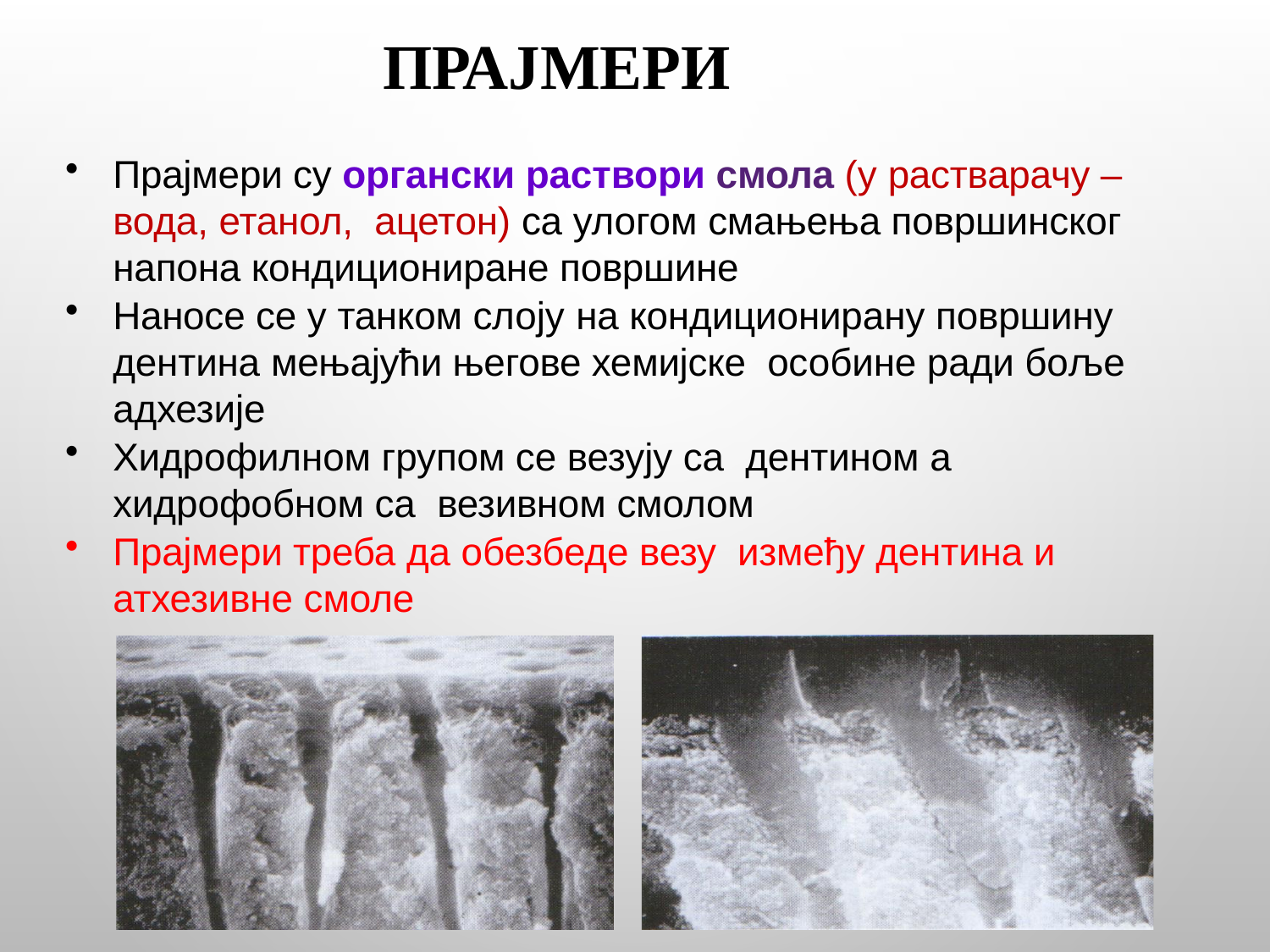

ПРАЈМЕРИ
Прајмери су органски раствори смола (у растварачу –вода, етанол,  ацетон) са улогом смањења површинског напона кондициониране површине
Наносе се у танком слоју на кондиционирану површину
дентина мењајући његове хемијске  особине ради боље адхезије
Хидрофилном групом се везују са  дентином а хидрофобном са  везивном смолом
Прајмери треба да обезбеде везу  између дентина и атхезивне смоле